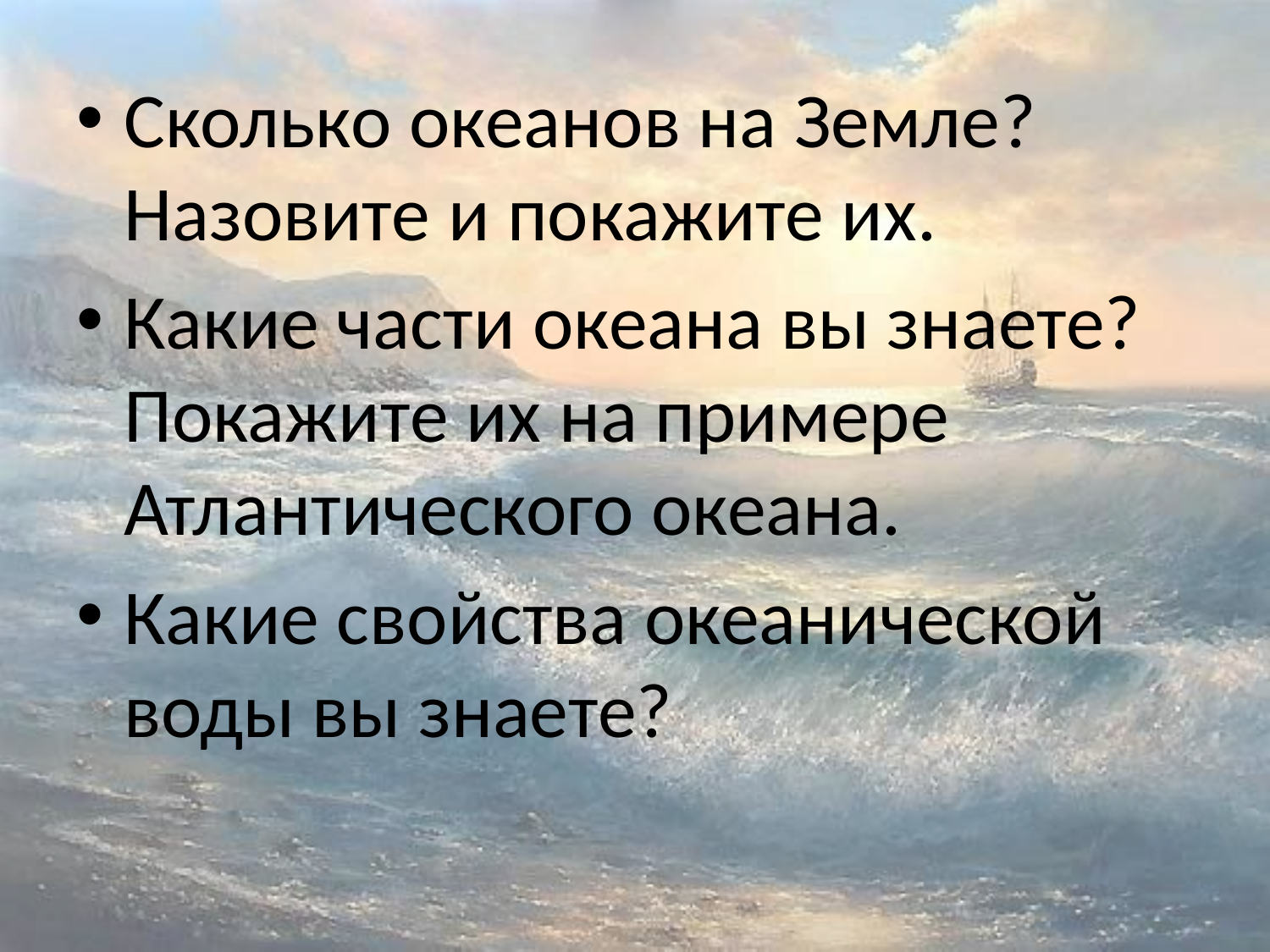

Сколько океанов на Земле? Назовите и покажите их.
Какие части океана вы знаете? Покажите их на примере Атлантического океана.
Какие свойства океанической воды вы знаете?